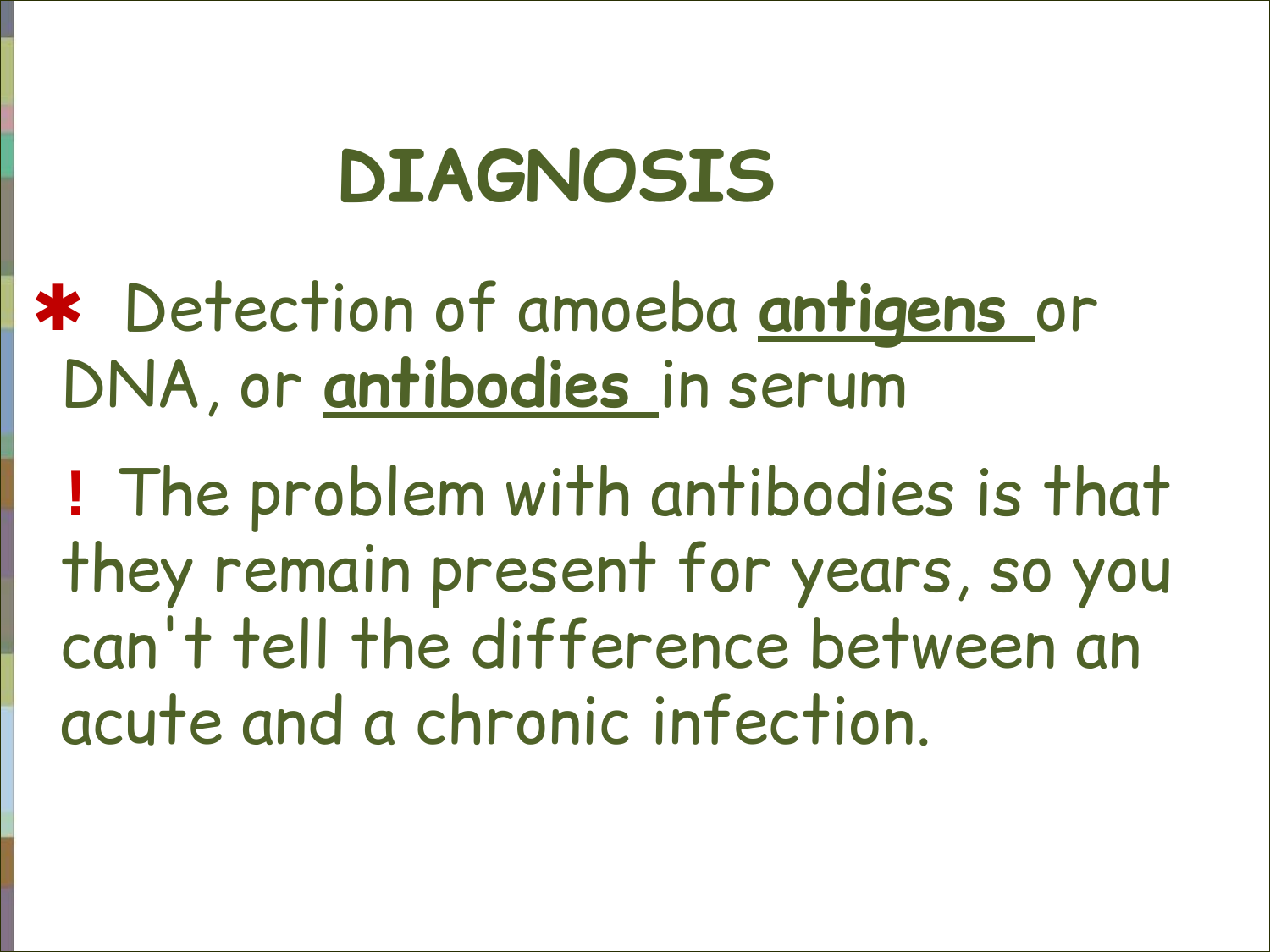

DIAGNOSIS

 ✱  Detection of amoeba antigens or DNA, or antibodies in serum

   !  The problem with antibodies is that they remain present for years, so you can't tell the difference between an acute and a chronic infection.

#